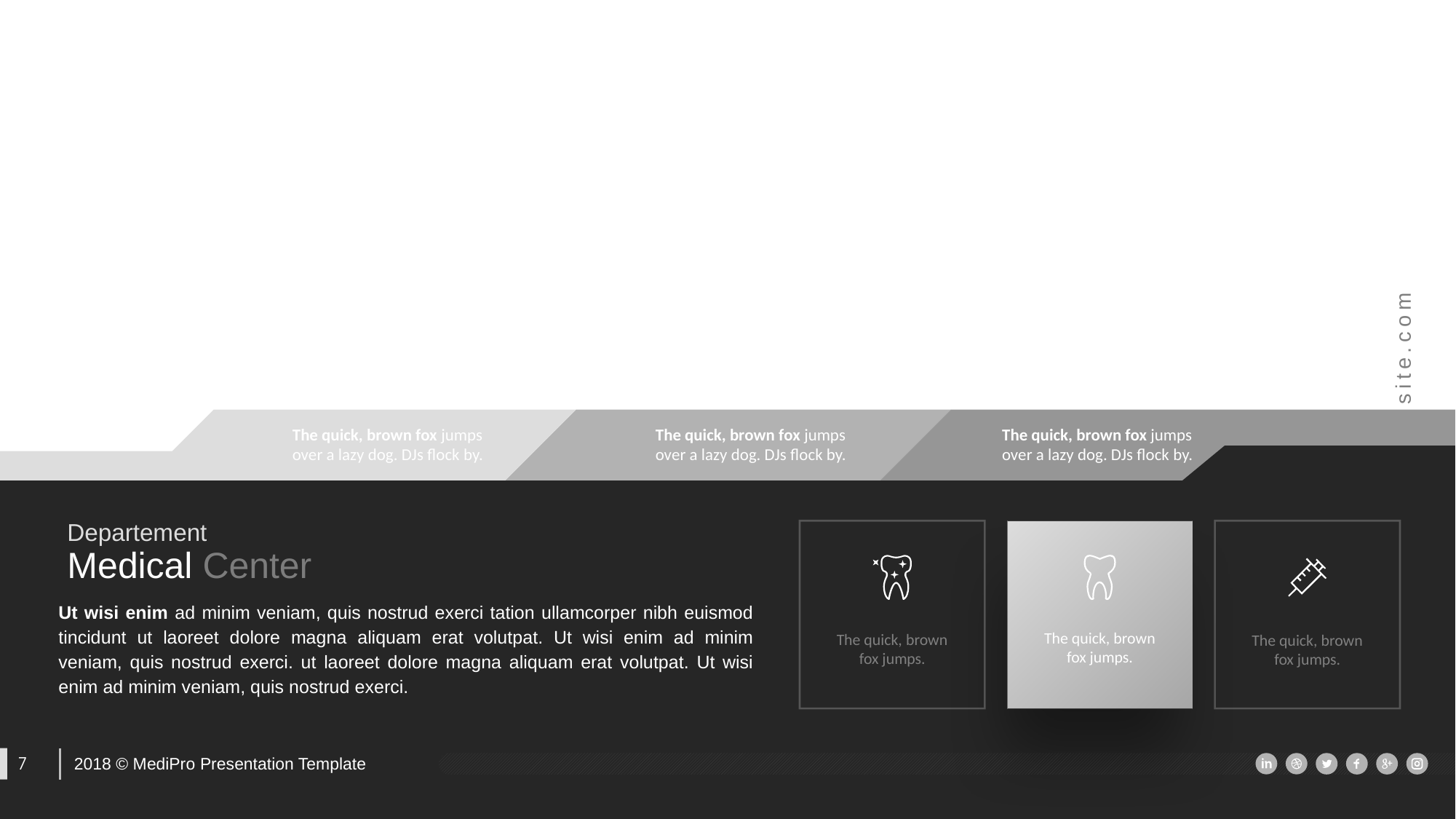

01
The quick, brown fox jumps over a lazy dog. DJs flock by.
02
The quick, brown fox jumps over a lazy dog. DJs flock by.
03
The quick, brown fox jumps over a lazy dog. DJs flock by.

Departement
Medical Center

The quick, brown fox jumps.

The quick, brown fox jumps.

The quick, brown fox jumps.
Ut wisi enim ad minim veniam, quis nostrud exerci tation ullamcorper nibh euismod tincidunt ut laoreet dolore magna aliquam erat volutpat. Ut wisi enim ad minim veniam, quis nostrud exerci. ut laoreet dolore magna aliquam erat volutpat. Ut wisi enim ad minim veniam, quis nostrud exerci.

7
2018 © MediPro Presentation Template